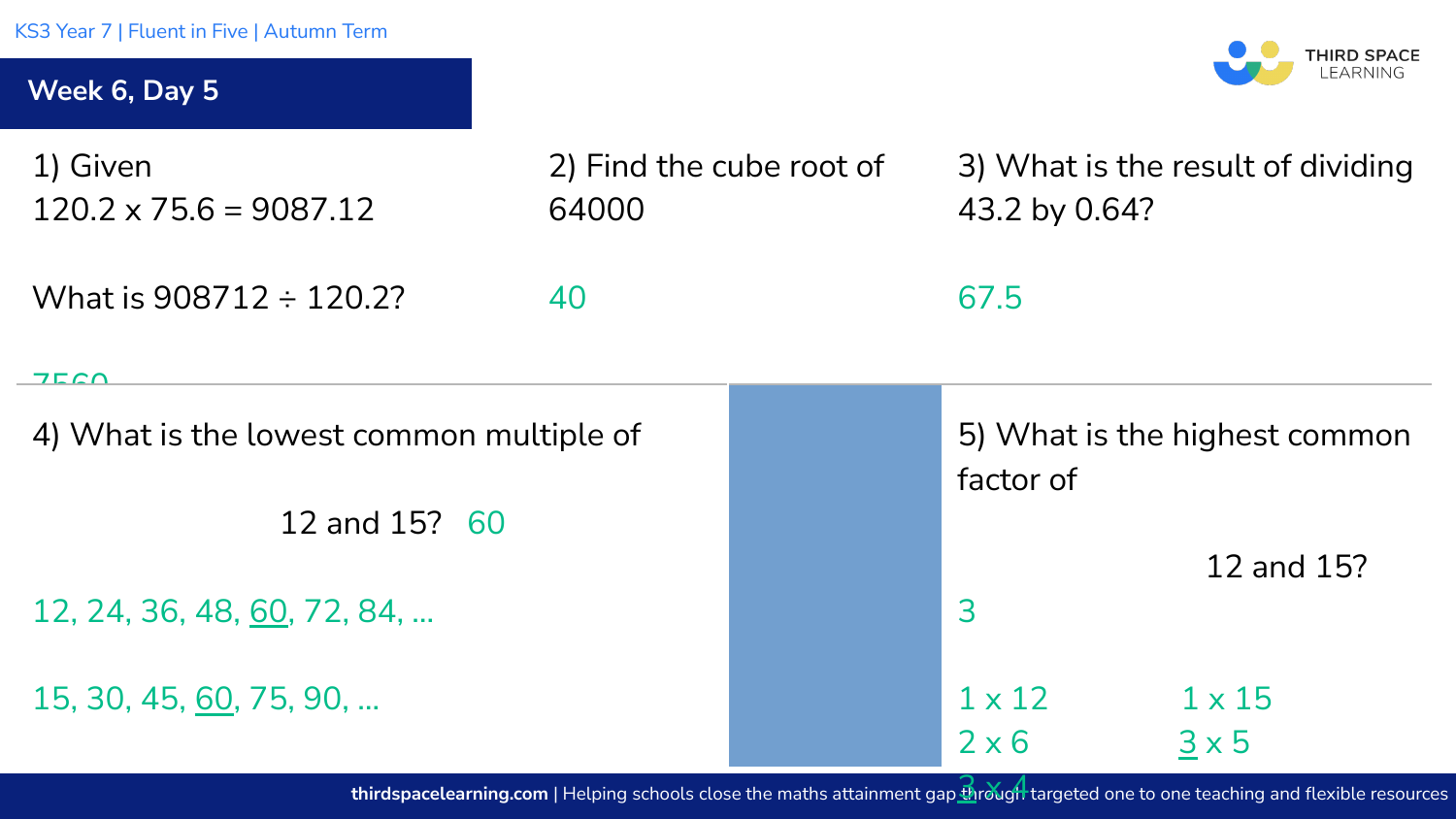

Week 6, Day 5
| 1) Given 120.2 x 75.6 = 9087.12 What is 908712 ÷ 120.2? 7560 |  | 2) Find the cube root of 64000 40 |  | 3) What is the result of dividing 43.2 by 0.64? 67.5 |
| --- | --- | --- | --- | --- |
| 4) What is the lowest common multiple of 12 and 15? 60 12, 24, 36, 48, 60, 72, 84, … 15, 30, 45, 60, 75, 90, … |  |  | 5) What is the highest common factor of 12 and 15? 3 1 x 12 1 x 15 2 x 6 3 x 5 3 x 4 |  |